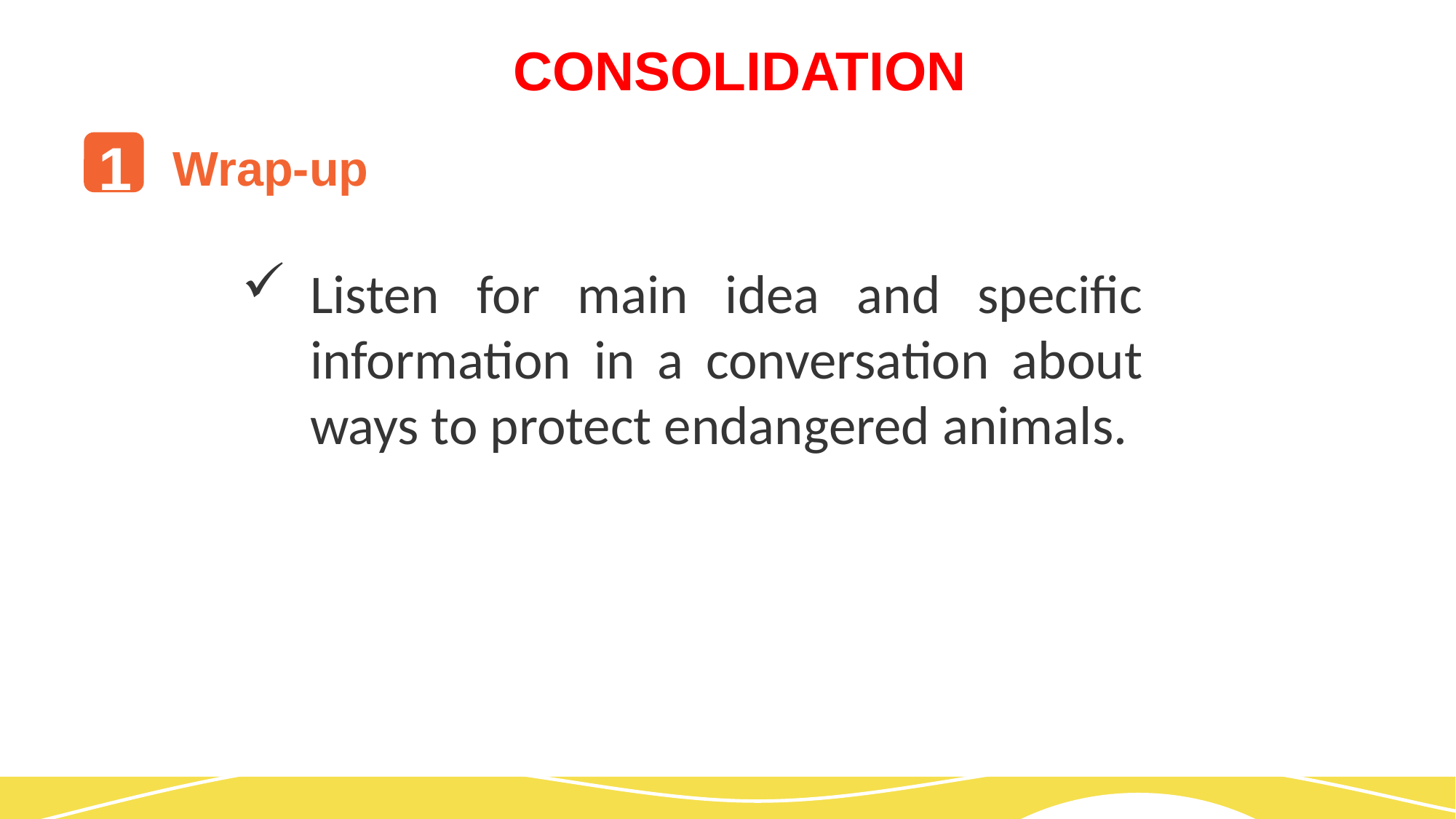

CONSOLIDATION
1

Wrap-up
Listen for main idea and specific information in a conversation about ways to protect endangered animals.